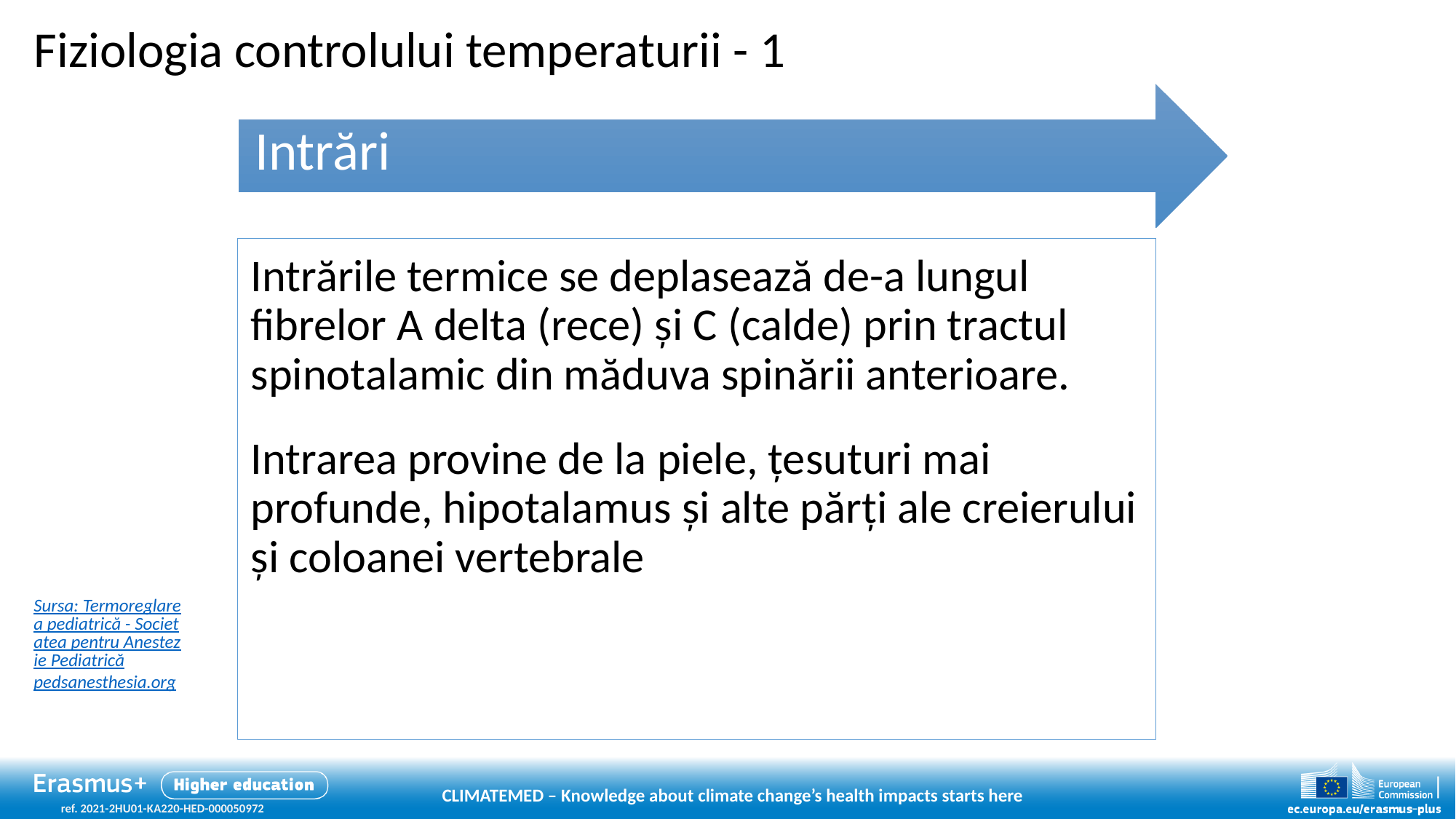

# Fiziologia controlului temperaturii - 1
Intrări
Intrările termice se deplasează de-a lungul fibrelor A delta (rece) și C (calde) prin tractul spinotalamic din măduva spinării anterioare.

Intrarea provine de la piele, țesuturi mai profunde, hipotalamus și alte părți ale creierului și coloanei vertebrale

Sursa: Termoreglarea pediatrică - Societatea pentru Anestezie Pediatrică
pedsanesthesia.org